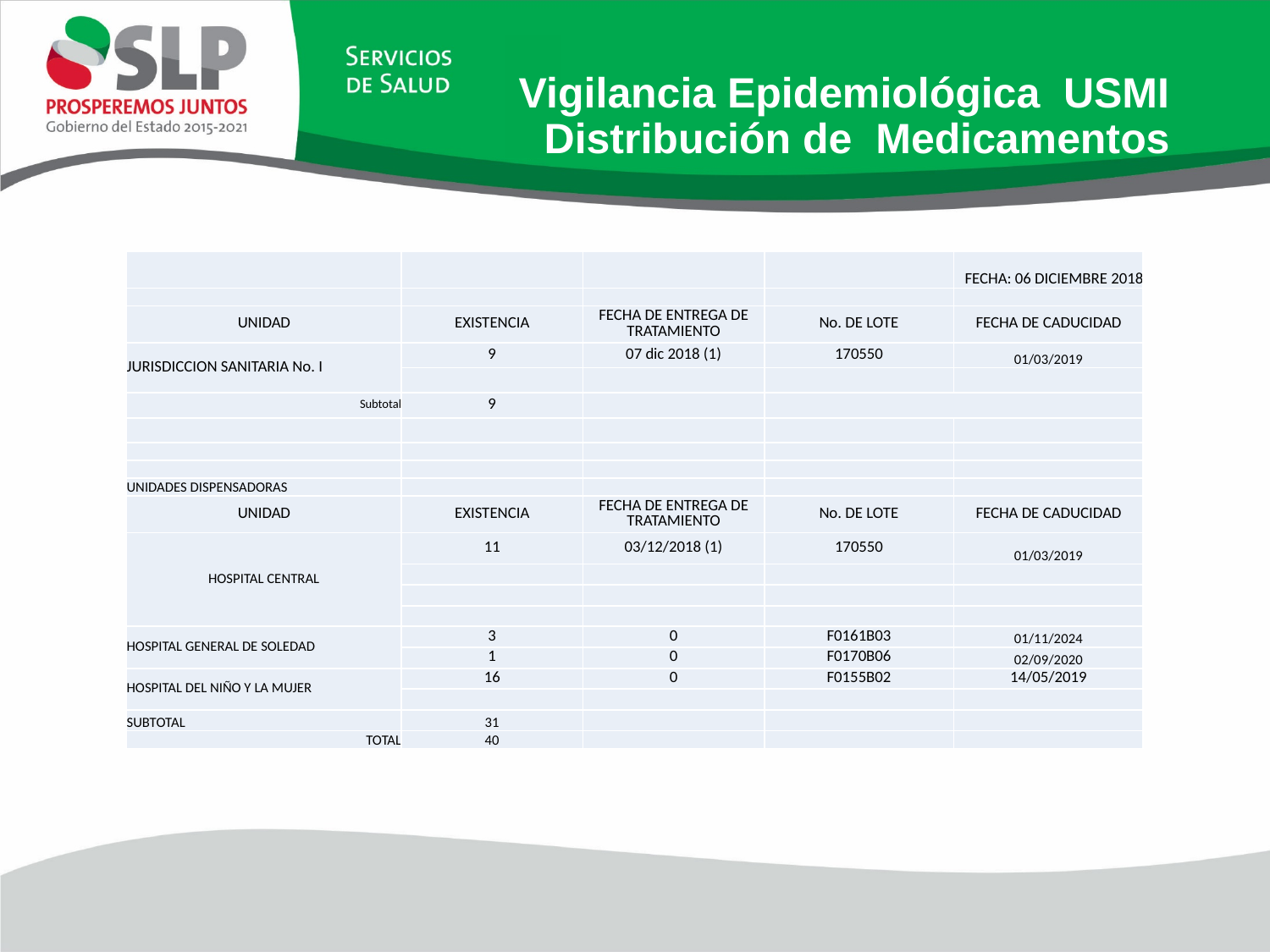

# Vigilancia Epidemiológica  USMI Distribución de  Medicamentos
|  |  |  |  | FECHA: 06 DICIEMBRE 2018 |
| --- | --- | --- | --- | --- |
|  |  |  |  |  |
| UNIDAD | EXISTENCIA | FECHA DE ENTREGA DE TRATAMIENTO | No. DE LOTE | FECHA DE CADUCIDAD |
| JURISDICCION SANITARIA No. I | 9 | 07 dic 2018 (1) | 170550 | 01/03/2019 |
|  |  |  |  |  |
| Subtotal | 9 |  |  |  |
|  |  |  |  |  |
|  |  |  |  |  |
|  |  |  |  |  |
| UNIDADES DISPENSADORAS |  |  |  |  |
| UNIDAD | EXISTENCIA | FECHA DE ENTREGA DE TRATAMIENTO | No. DE LOTE | FECHA DE CADUCIDAD |
| HOSPITAL CENTRAL | 11 | 03/12/2018 (1) | 170550 | 01/03/2019 |
|  |  |  |  |  |
|  |  |  |  |  |
|  |  |  |  |  |
| HOSPITAL GENERAL DE SOLEDAD | 3 | 0 | F0161B03 | 01/11/2024 |
|  | 1 | 0 | F0170B06 | 02/09/2020 |
| HOSPITAL DEL NIÑO Y LA MUJER | 16 | 0 | F0155B02 | 14/05/2019 |
|  |  |  |  |  |
| SUBTOTAL | 31 |  |  |  |
| TOTAL | 40 |  |  |  |